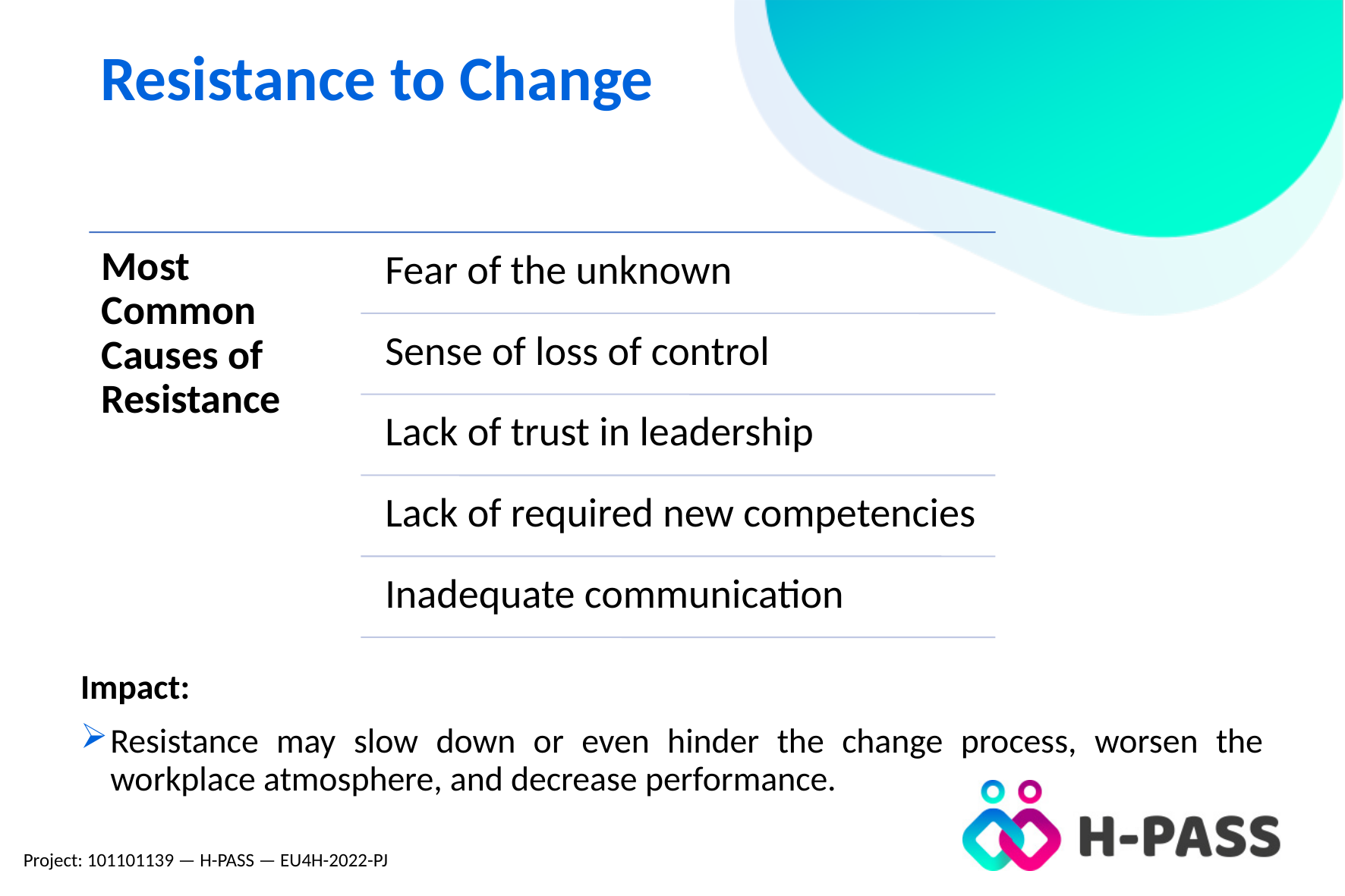

Resistance to Change
Most Common Causes of Resistance
Fear of the unknown
Sense of loss of control
Lack of trust in leadership
Lack of required new competencies
Inadequate communication
Impact:
Resistance may slow down or even hinder the change process, worsen the workplace atmosphere, and decrease performance.
Project: 101101139 — H-PASS — EU4H-2022-PJ